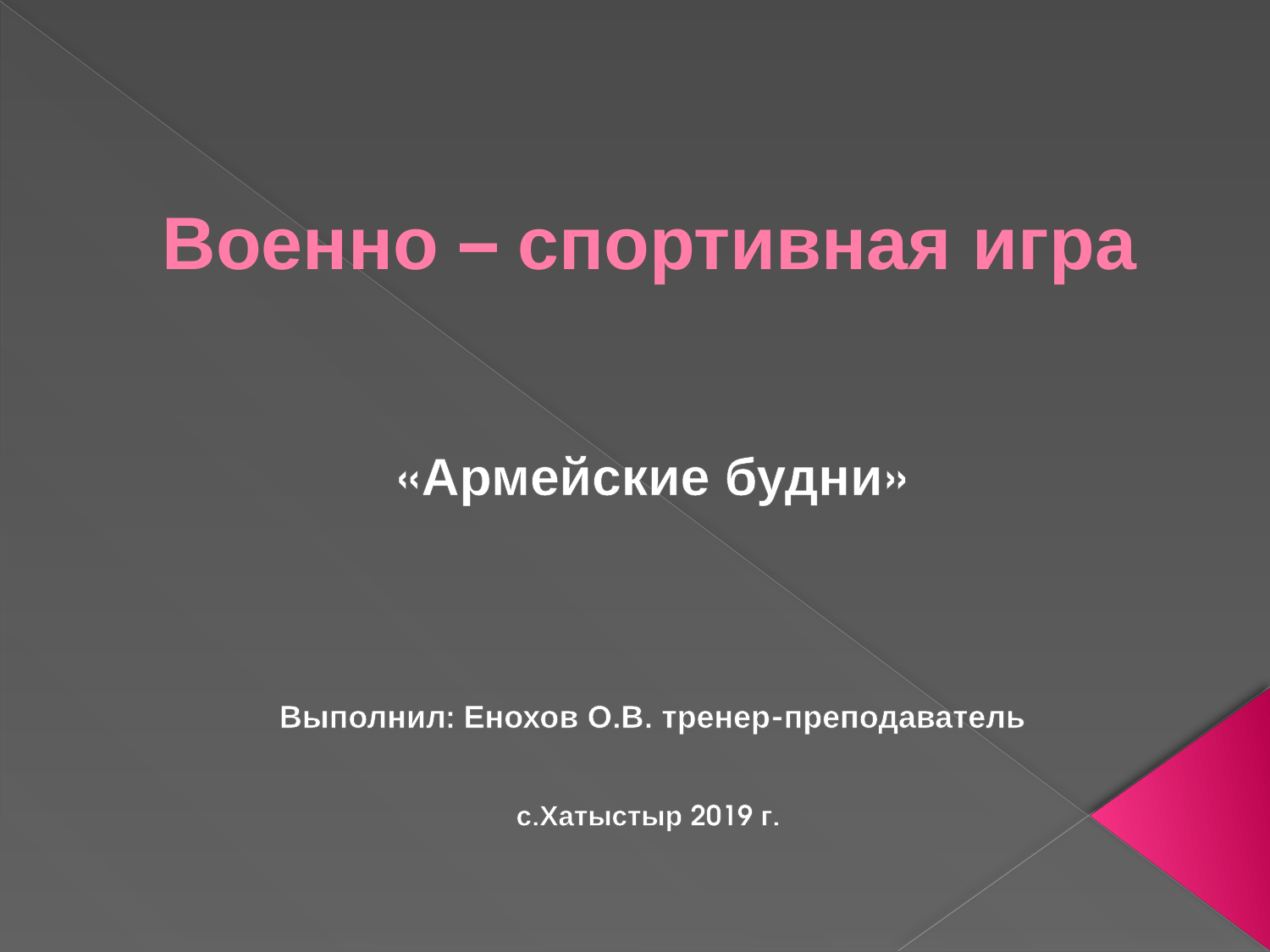

# Военно – спортивная игра
«Армейские будни»

Выполнил: Енохов О.В. тренер-преподаватель

с.Хатыстыр 2019 г.